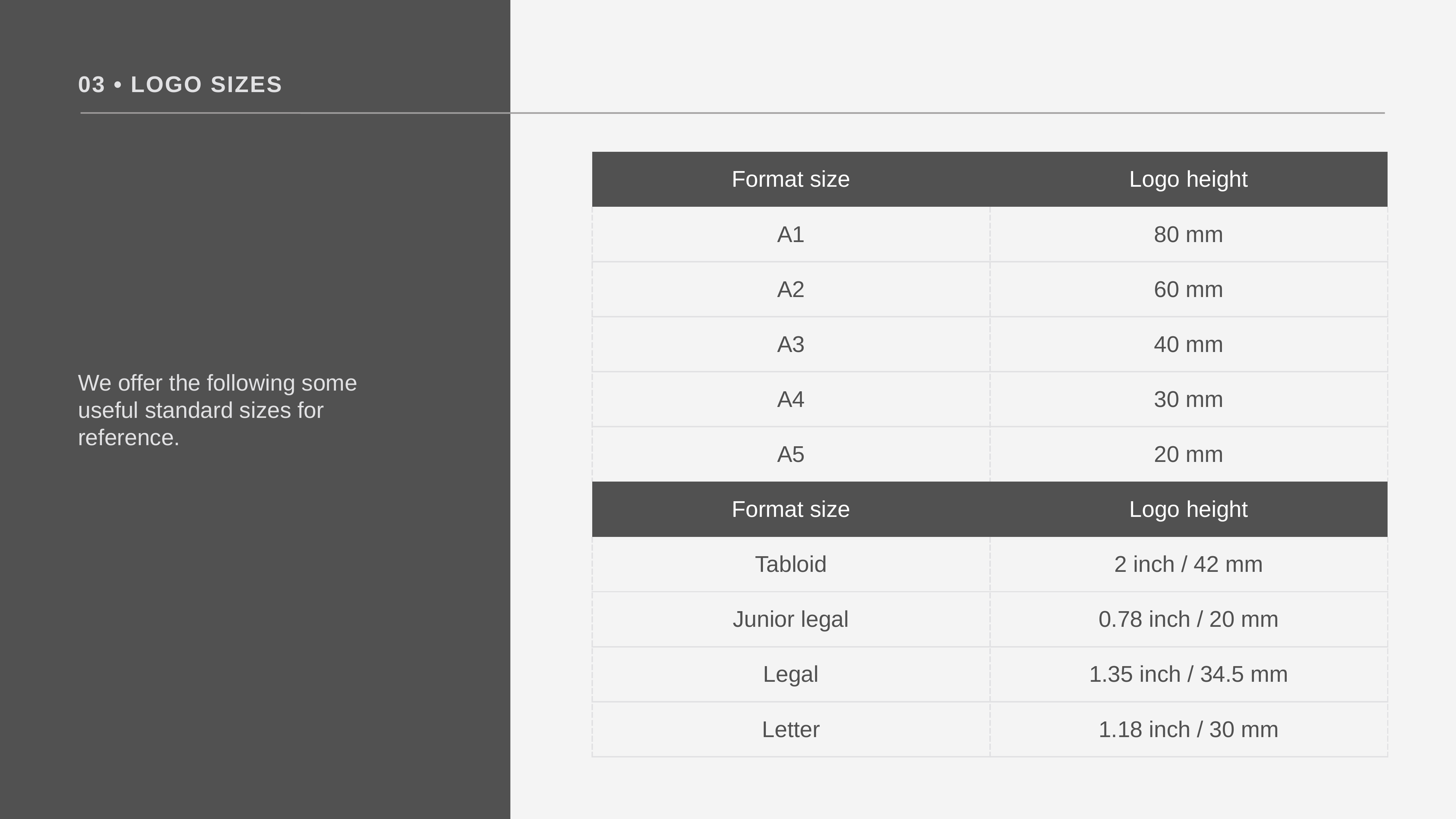

03 • logo sizes
| Format size | Logo height |
| --- | --- |
| A1 | 80 mm |
| A2 | 60 mm |
| A3 | 40 mm |
| A4 | 30 mm |
| A5 | 20 mm |
| Format size | Logo height |
| Tabloid | 2 inch / 42 mm |
| Junior legal | 0.78 inch / 20 mm |
| Legal | 1.35 inch / 34.5 mm |
| Letter | 1.18 inch / 30 mm |
We offer the following some useful standard sizes for reference.